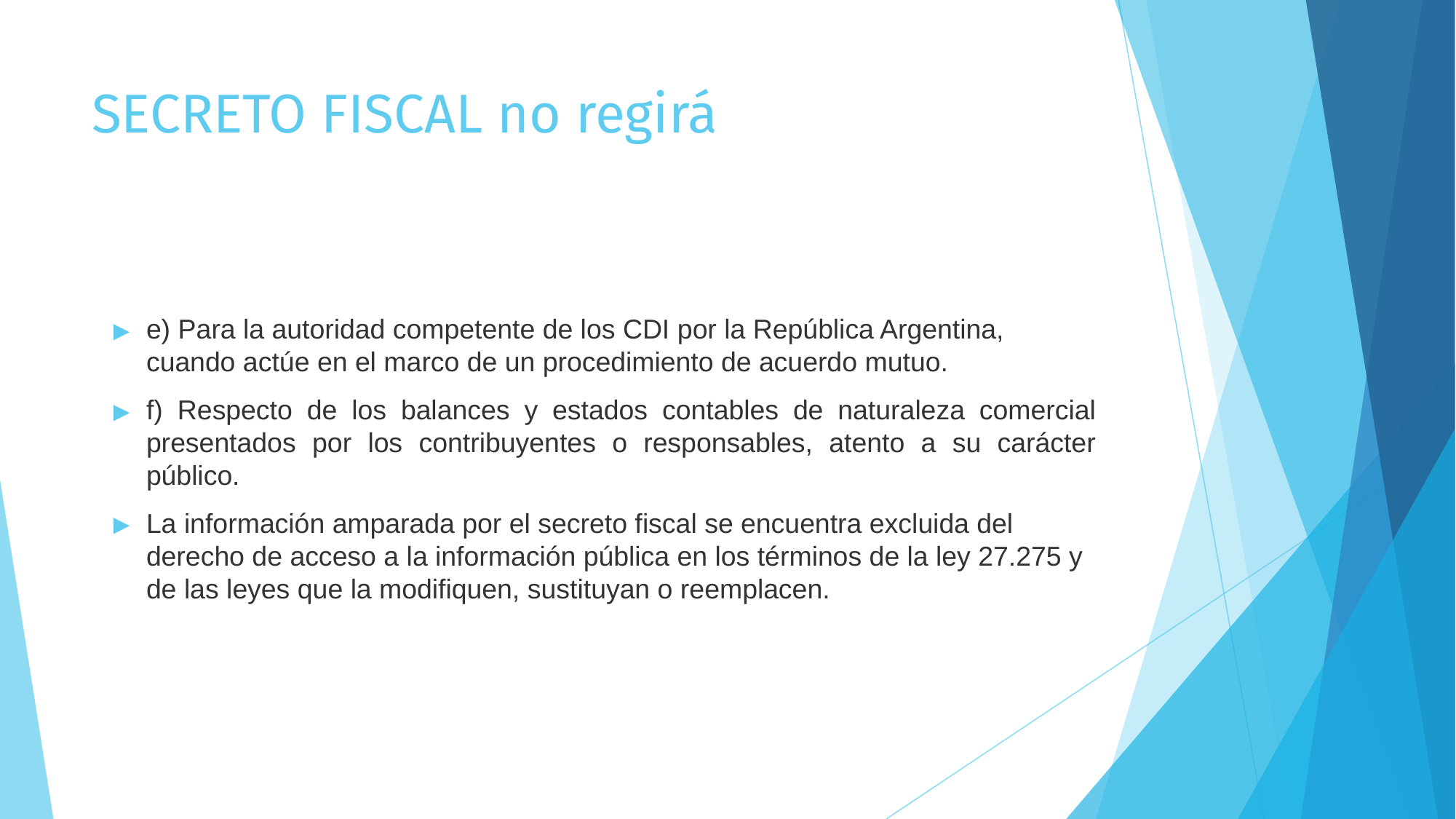

# SECRETO FISCAL no regirá

e) Para la autoridad competente de los CDI por la República Argentina, cuando actúe en el marco de un procedimiento de acuerdo mutuo.
f) Respecto de los balances y estados contables de naturaleza comercial presentados por los contribuyentes o responsables, atento a su carácter público.
La información amparada por el secreto fiscal se encuentra excluida del derecho de acceso a la información pública en los términos de la ley 27.275 y de las leyes que la modifiquen, sustituyan o reemplacen.